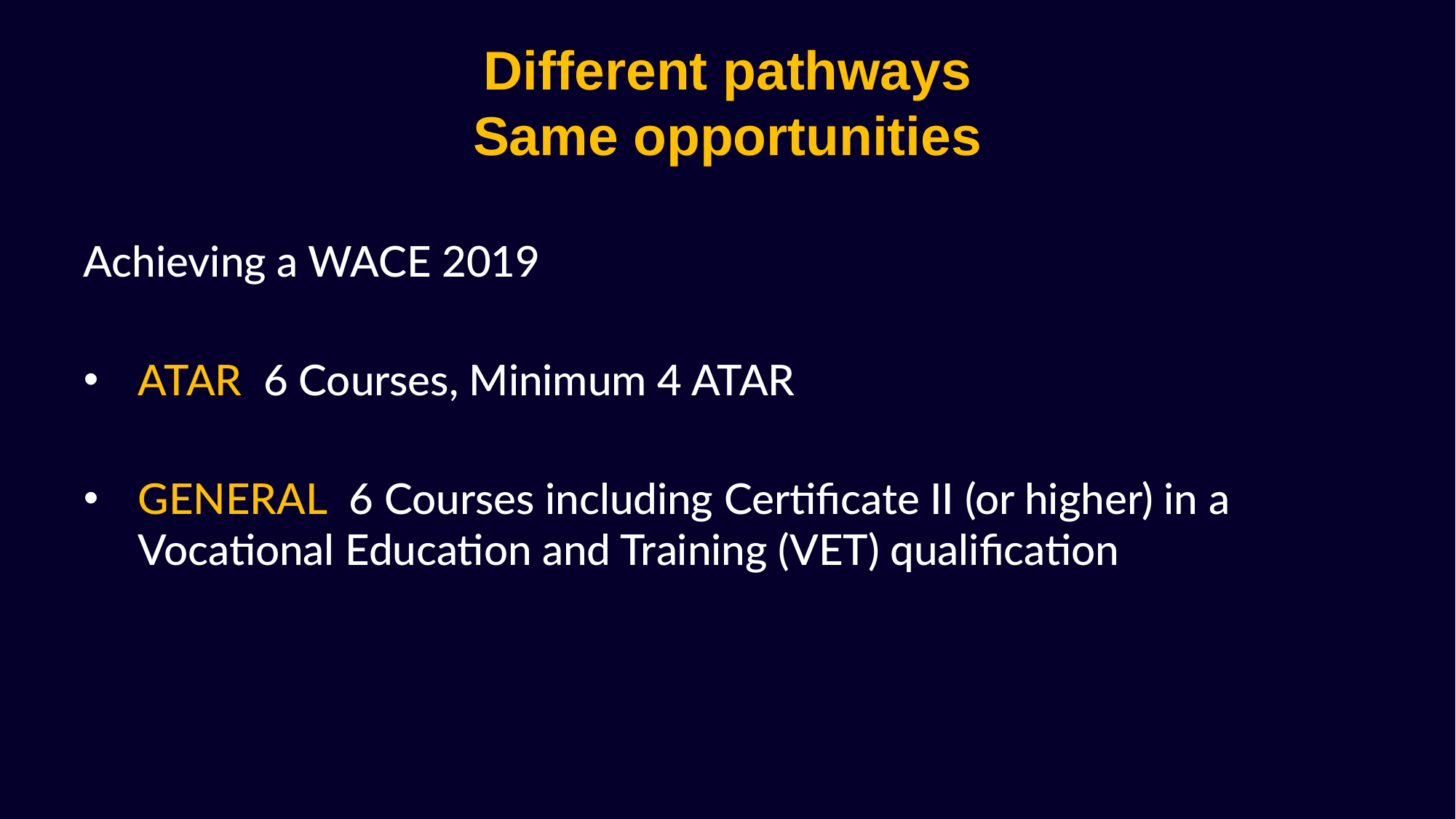

# Different pathways Same opportunities
Achieving a WACE 2019

ATAR  6 Courses, Minimum 4 ATAR

GENERAL  6 Courses including Certificate II (or higher) in a Vocational Education and Training (VET) qualification